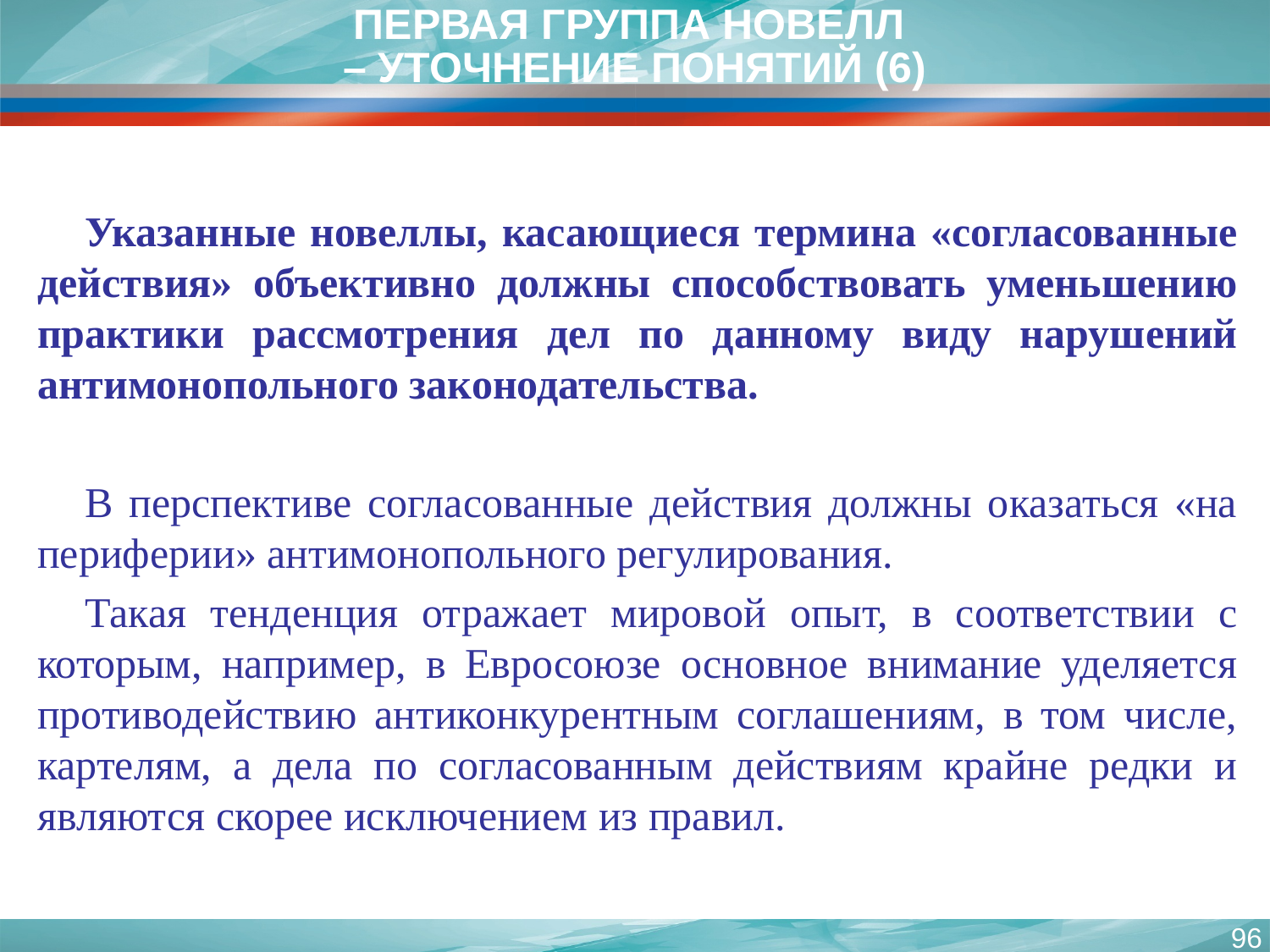

ПЕРВАЯ ГРУППА НОВЕЛЛ
– УТОЧНЕНИЕ ПОНЯТИЙ (6)
Указанные новеллы, касающиеся термина «согласованные действия» объективно должны способствовать уменьшению практики рассмотрения дел по данному виду нарушений антимонопольного законодательства.

В перспективе согласованные действия должны оказаться «на периферии» антимонопольного регулирования.
Такая тенденция отражает мировой опыт, в соответствии с которым, например, в Евросоюзе основное внимание уделяется противодействию антиконкурентным соглашениям, в том числе, картелям, а дела по согласованным действиям крайне редки и являются скорее исключением из правил.
96